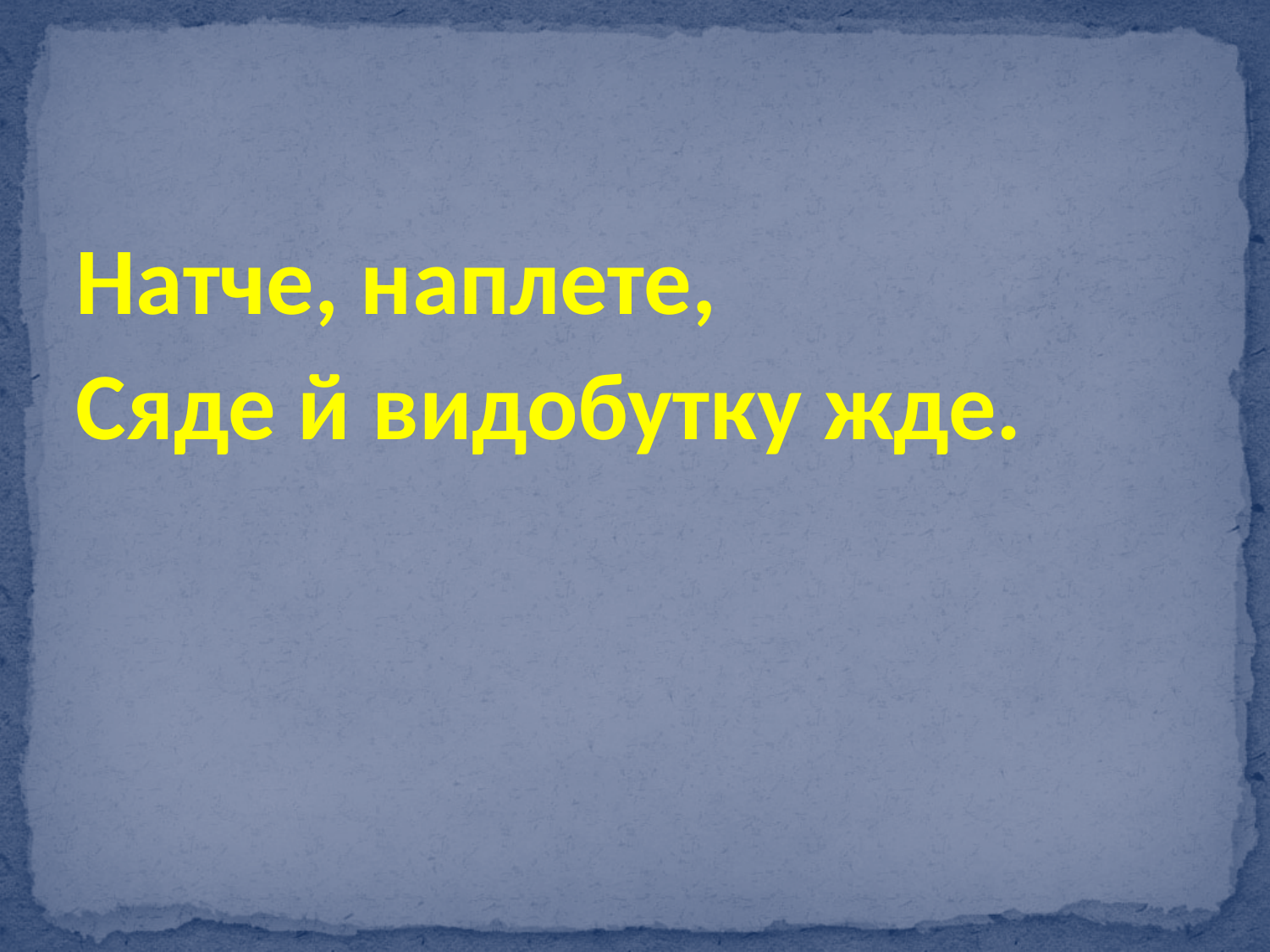

#
Натче, наплете,
Сяде й видобутку жде.